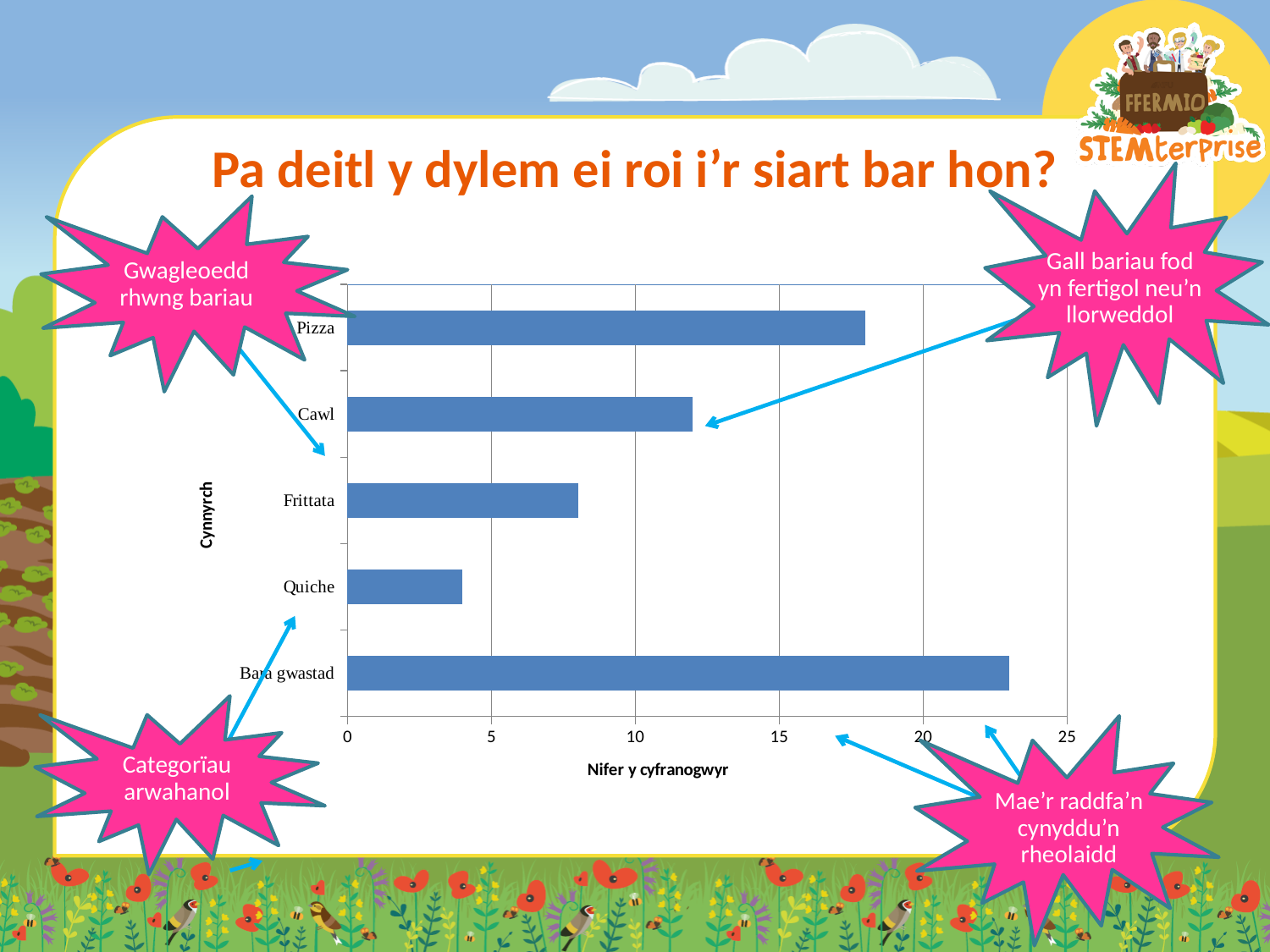

# Pa deitl y dylem ei roi i’r siart bar hon?

Gall bariau fod yn fertigol neu’n llorweddol
Gwagleoedd rhwng bariau

### Chart

| Category | Nifer y cyfranogwyr |
|---|---|
| Bara gwastad | 23.0 |
| Quiche | 4.0 |
| Frittata | 8.0 |
| Cawl | 12.0 |
| Pizza | 18.0 |

Categorïau arwahanol
Mae’r raddfa’n cynyddu’n rheolaidd